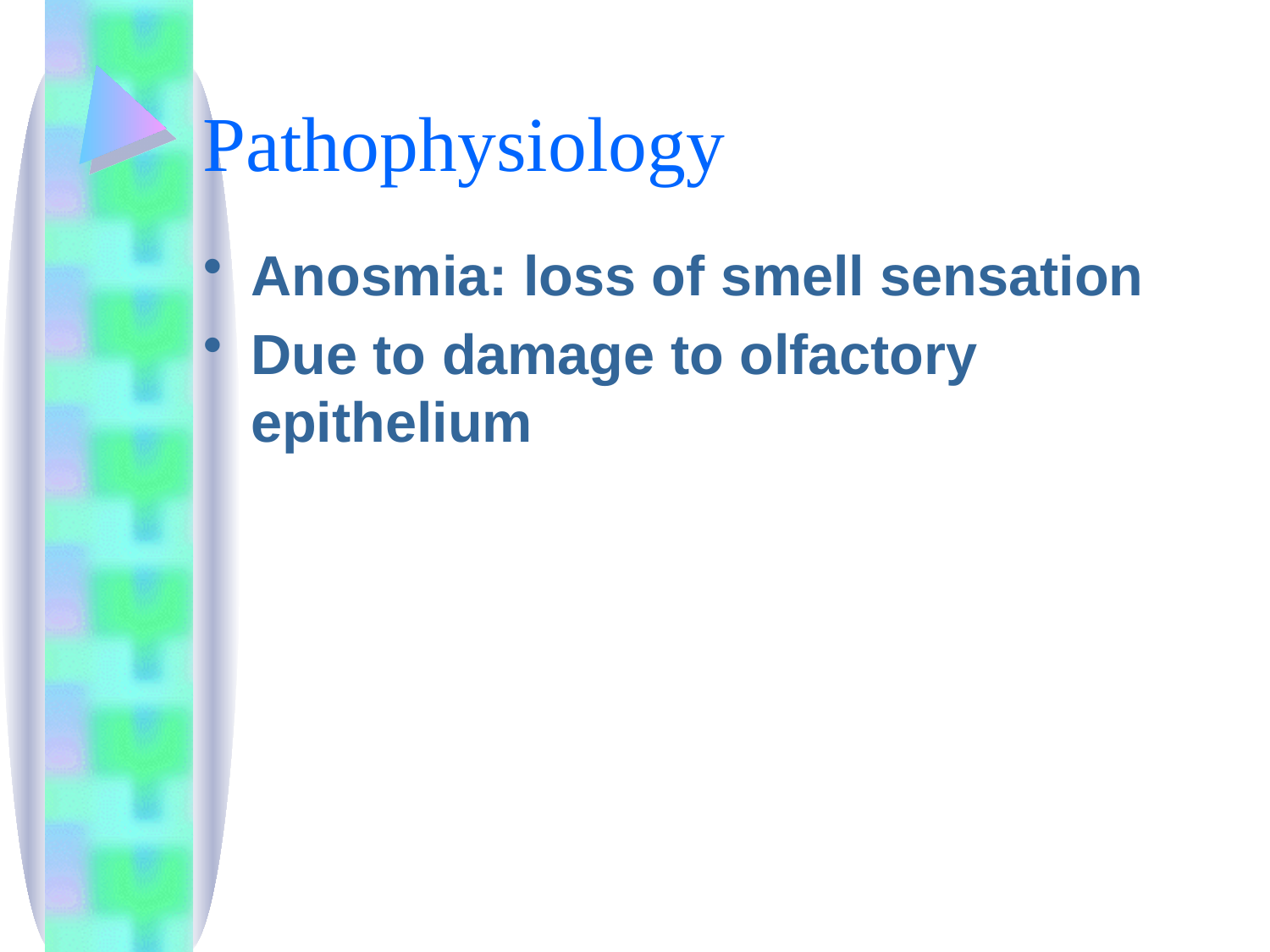

# Pathophysiology
Anosmia: loss of smell sensation
Due to damage to olfactory epithelium